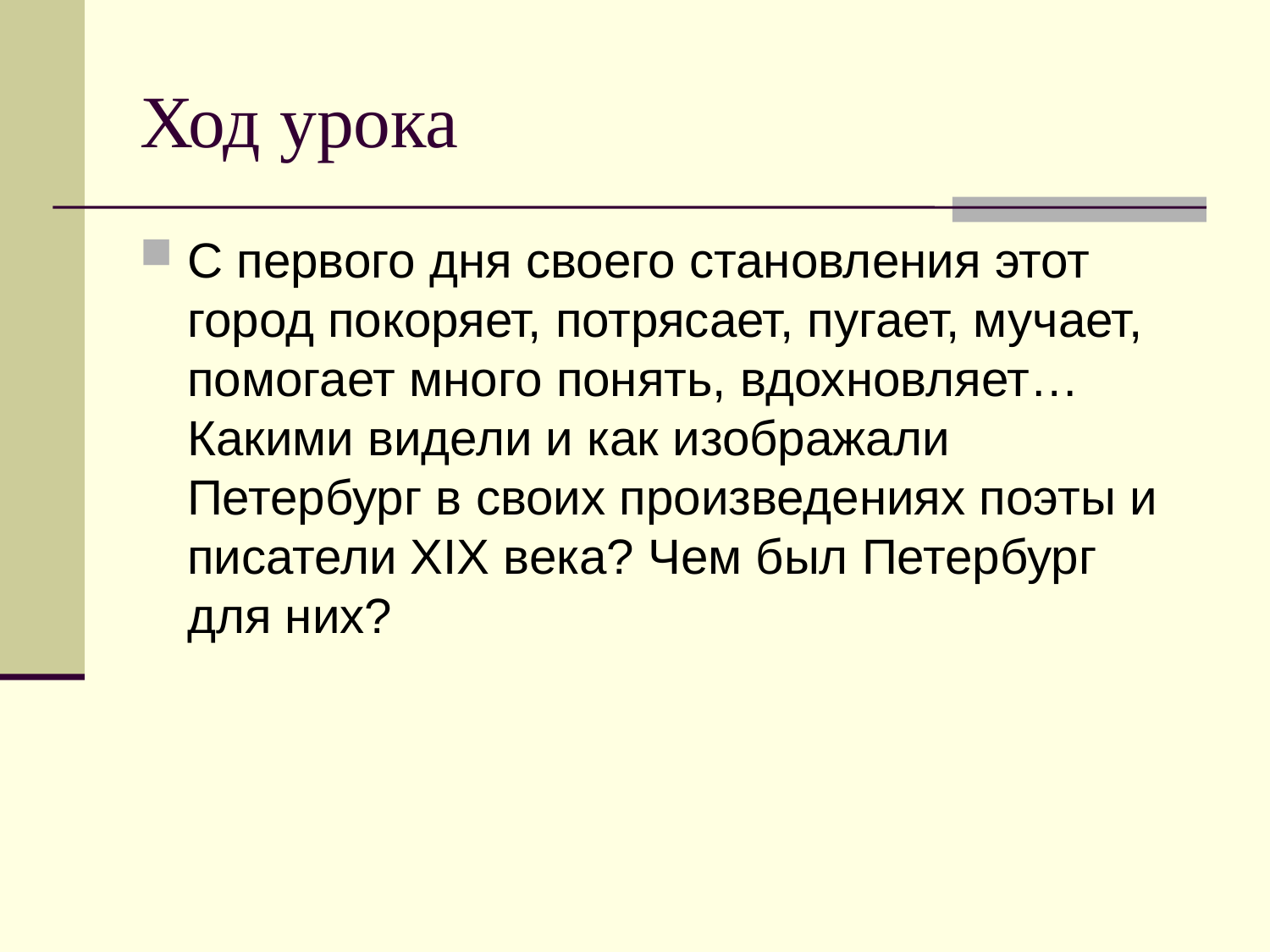

# Ход урока
С первого дня своего становления этот город покоряет, потрясает, пугает, мучает, помогает много понять, вдохновляет… Какими видели и как изображали Петербург в своих произведениях поэты и писатели XIX века? Чем был Петербург для них?